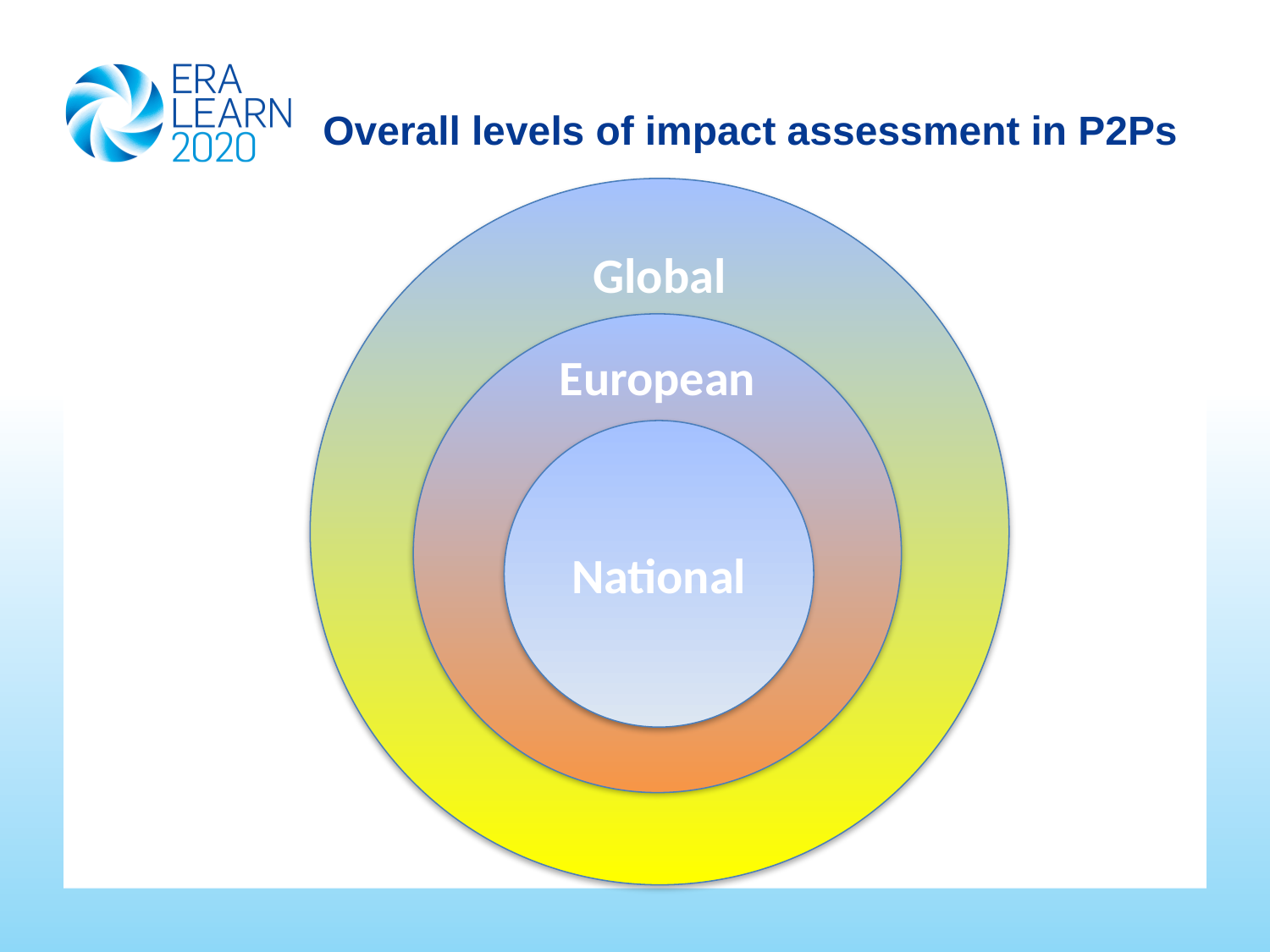

Overall levels of impact assessment in P2Ps
Global

Thematic/scientific Level
Instrument level (incl. JP process)
Individual network
Project/ activity
European

On policy / society
National
On the individual
On the organisation